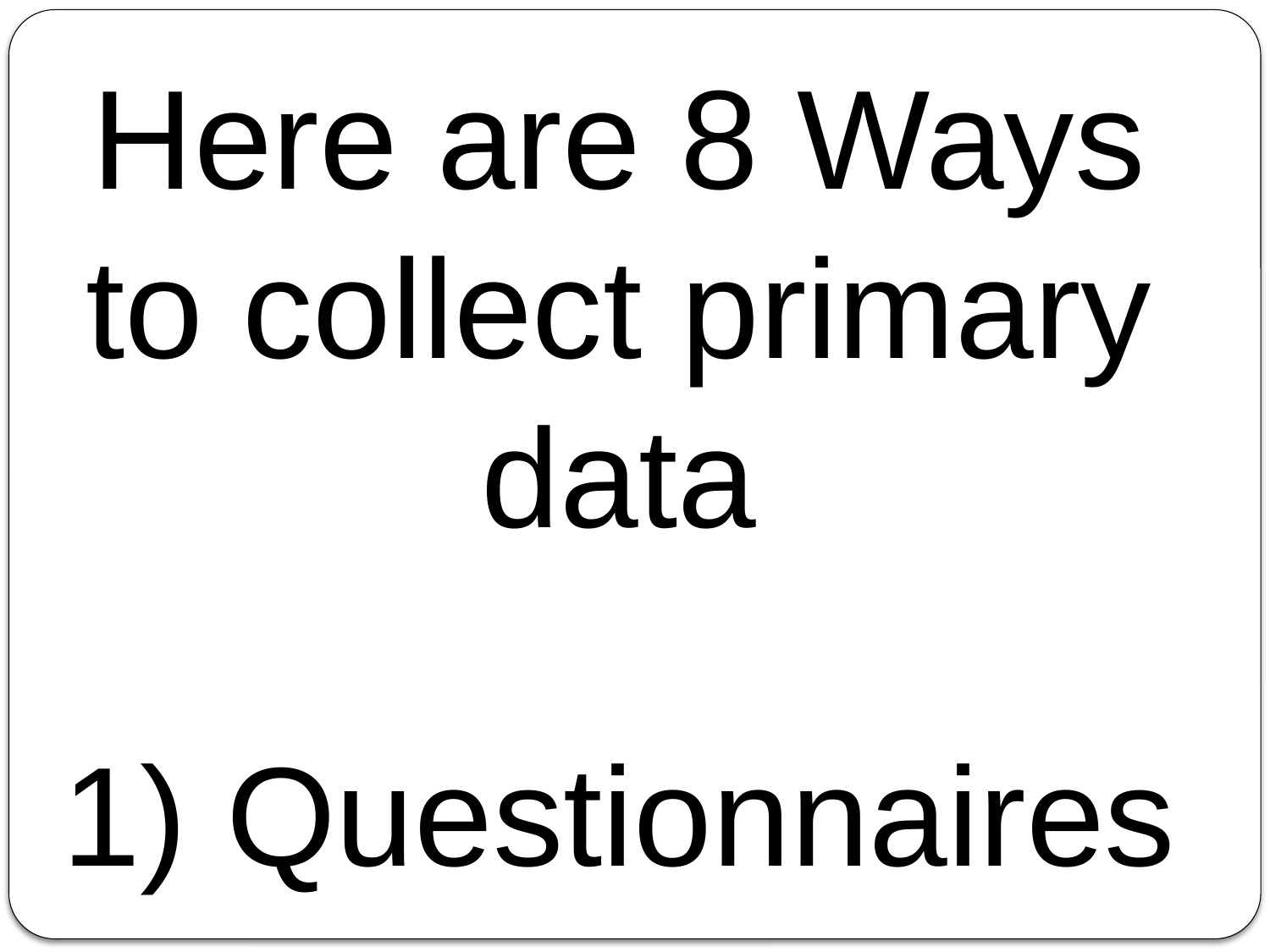

Here are 8 Ways to collect primary data

1) Questionnaires